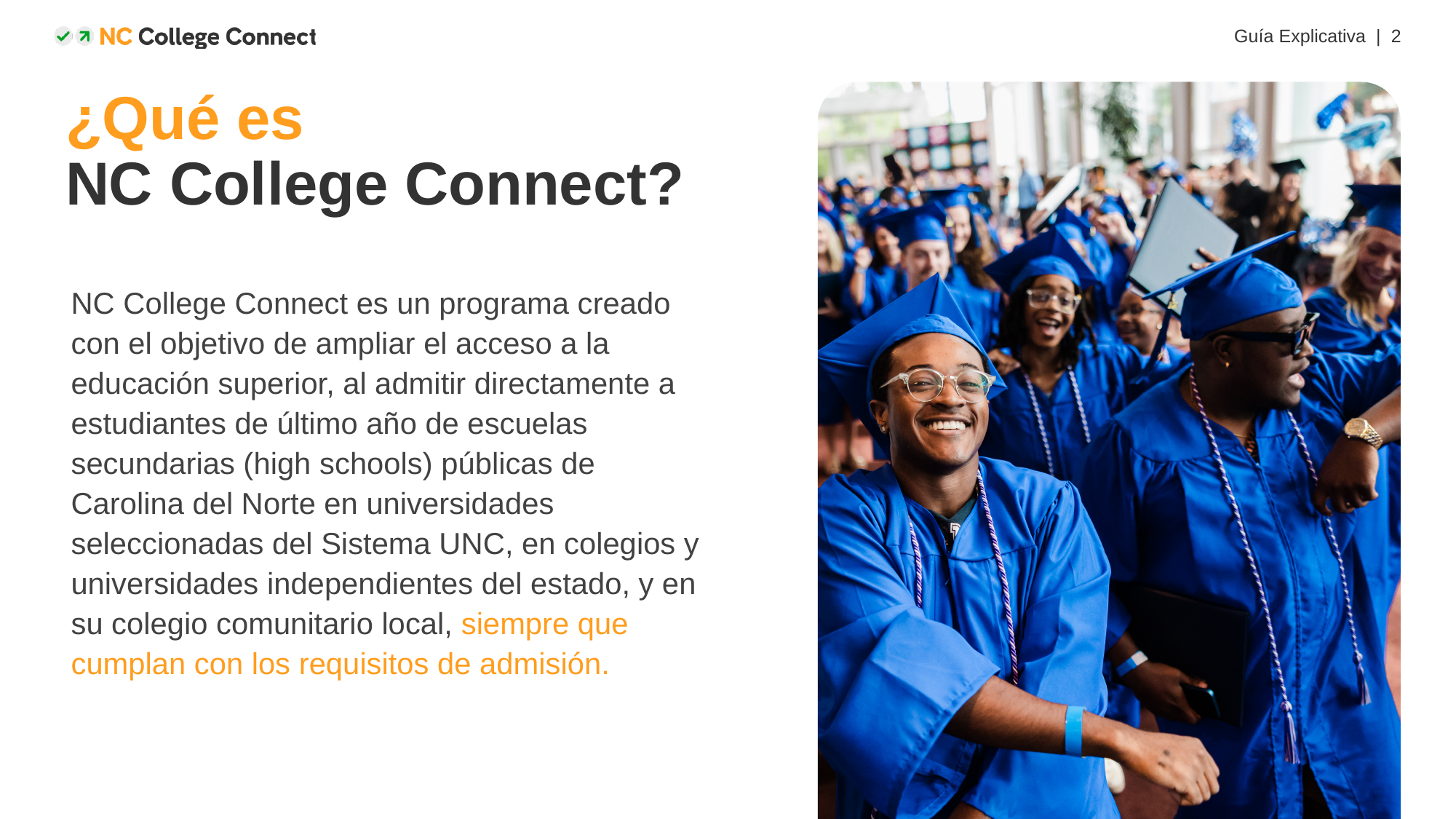

# ¿Qué es NC College Connect?

NC College Connect es un programa creado con el objetivo de ampliar el acceso a la educación superior, al admitir directamente a estudiantes de último año de escuelas secundarias (high schools) públicas de Carolina del Norte en universidades seleccionadas del Sistema UNC, en colegios y universidades independientes del estado, y en su colegio comunitario local, siempre que cumplan con los requisitos de admisión.